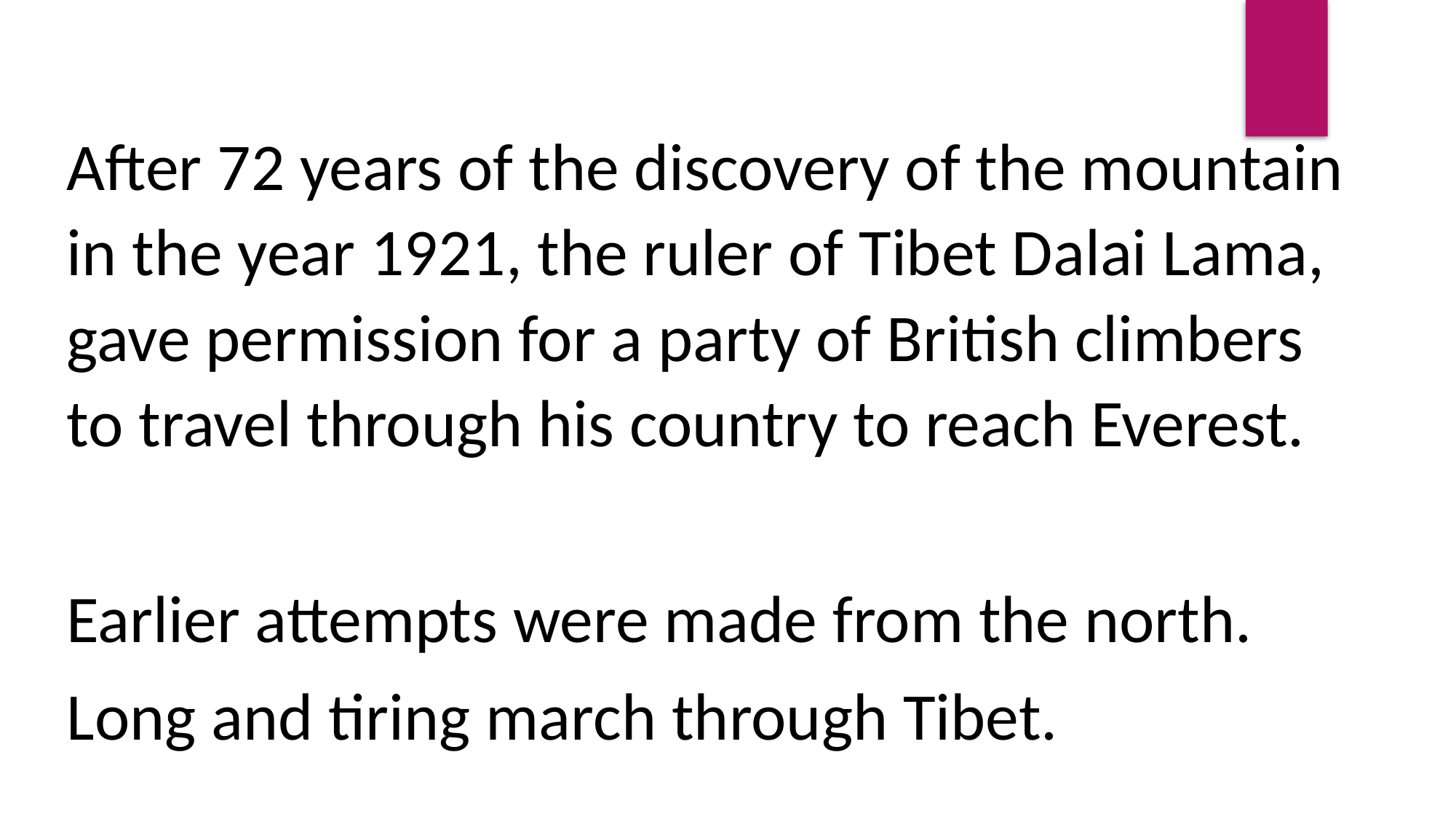

After 72 years of the discovery of the mountain  in the year 1921, the ruler of Tibet Dalai Lama, gave permission for a party of British climbers to travel through his country to reach Everest.

Earlier attempts were made from the north.
Long and tiring march through Tibet.